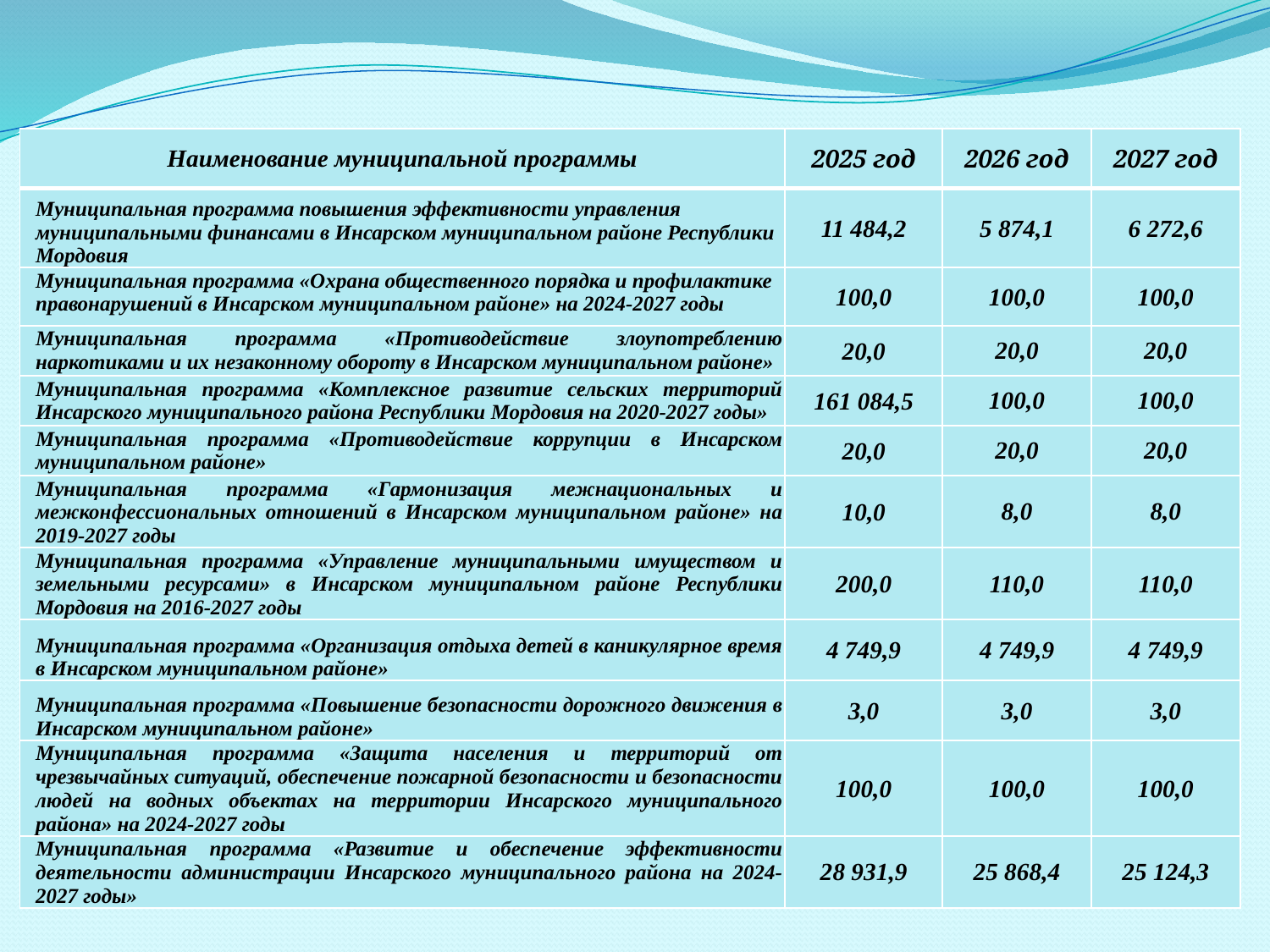

| Наименование муниципальной программы | 2025 год | 2026 год | 2027 год |
| --- | --- | --- | --- |
| Муниципальная программа повышения эффективности управления муниципальными финансами в Инсарском муниципальном районе Республики Мордовия | 11 484,2 | 5 874,1 | 6 272,6 |
| Муниципальная программа «Охрана общественного порядка и профилактике правонарушений в Инсарском муниципальном районе» на 2024-2027 годы | 100,0 | 100,0 | 100,0 |
| Муниципальная программа «Противодействие злоупотреблению наркотиками и их незаконному обороту в Инсарском муниципальном районе» | 20,0 | 20,0 | 20,0 |
| Муниципальная программа «Комплексное развитие сельских территорий Инсарского муниципального района Республики Мордовия на 2020-2027 годы» | 161 084,5 | 100,0 | 100,0 |
| Муниципальная программа «Противодействие коррупции в Инсарском муниципальном районе» | 20,0 | 20,0 | 20,0 |
| Муниципальная программа «Гармонизация межнациональных и межконфессиональных отношений в Инсарском муниципальном районе» на 2019-2027 годы | 10,0 | 8,0 | 8,0 |
| Муниципальная программа «Управление муниципальными имуществом и земельными ресурсами» в Инсарском муниципальном районе Республики Мордовия на 2016-2027 годы | 200,0 | 110,0 | 110,0 |
| Муниципальная программа «Организация отдыха детей в каникулярное время в Инсарском муниципальном районе» | 4 749,9 | 4 749,9 | 4 749,9 |
| Муниципальная программа «Повышение безопасности дорожного движения в Инсарском муниципальном районе» | 3,0 | 3,0 | 3,0 |
| Муниципальная программа «Защита населения и территорий от чрезвычайных ситуаций, обеспечение пожарной безопасности и безопасности людей на водных объектах на территории Инсарского муниципального района» на 2024-2027 годы | 100,0 | 100,0 | 100,0 |
| Муниципальная программа «Развитие и обеспечение эффективности деятельности администрации Инсарского муниципального района на 2024-2027 годы» | 28 931,9 | 25 868,4 | 25 124,3 |